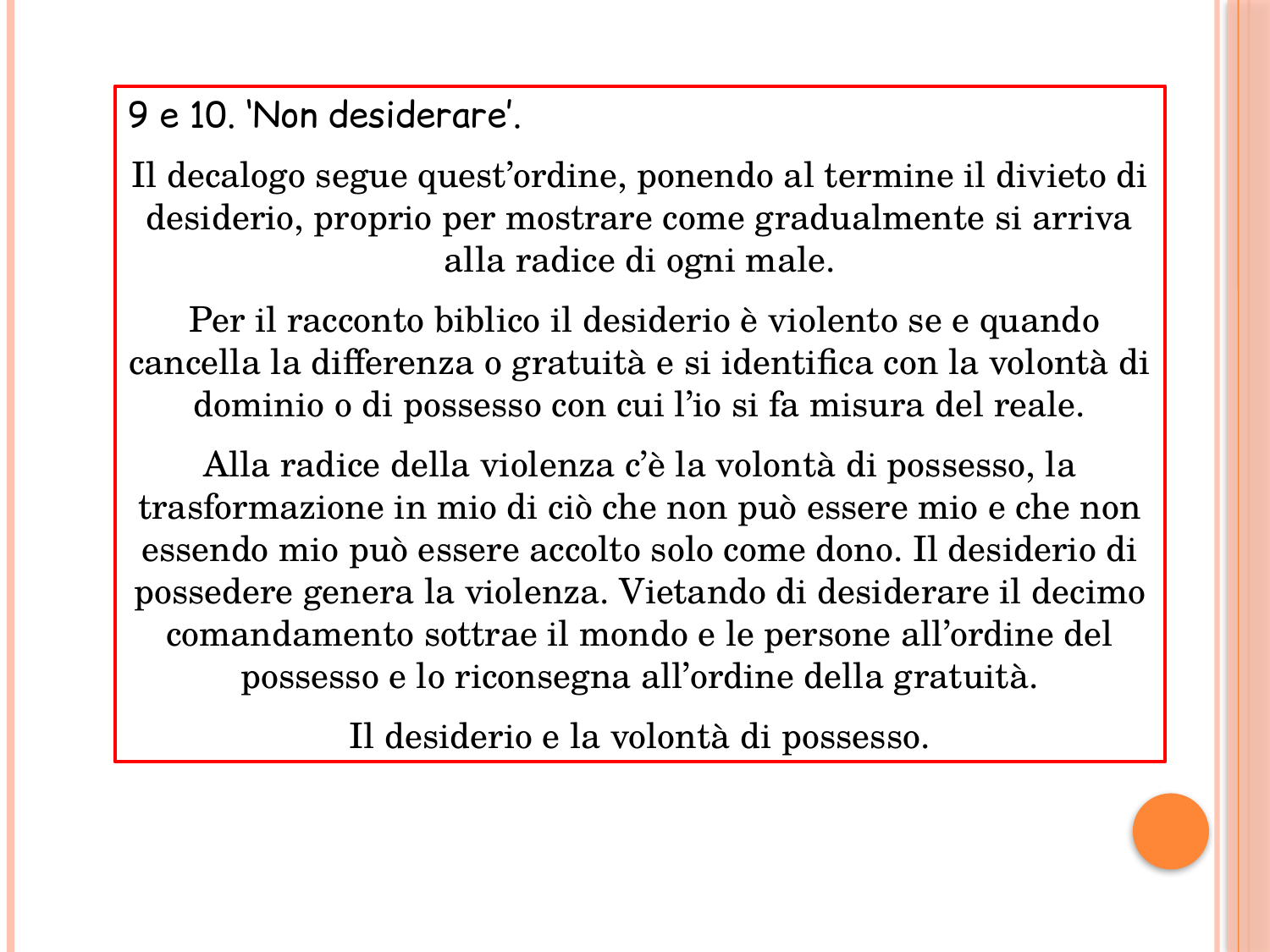

9 e 10. ‘Non desiderare’.
Il decalogo segue quest’ordine, ponendo al termine il divieto di desiderio, proprio per mostrare come gradualmente si arriva alla radice di ogni male.
 Per il racconto biblico il desiderio è violento se e quando cancella la differenza o gratuità e si identifica con la volontà di dominio o di possesso con cui l’io si fa misura del reale.
Alla radice della violenza c’è la volontà di possesso, la trasformazione in mio di ciò che non può essere mio e che non essendo mio può essere accolto solo come dono. Il desiderio di possedere genera la violenza. Vietando di desiderare il decimo comandamento sottrae il mondo e le persone all’ordine del possesso e lo riconsegna all’ordine della gratuità.
Il desiderio e la volontà di possesso.